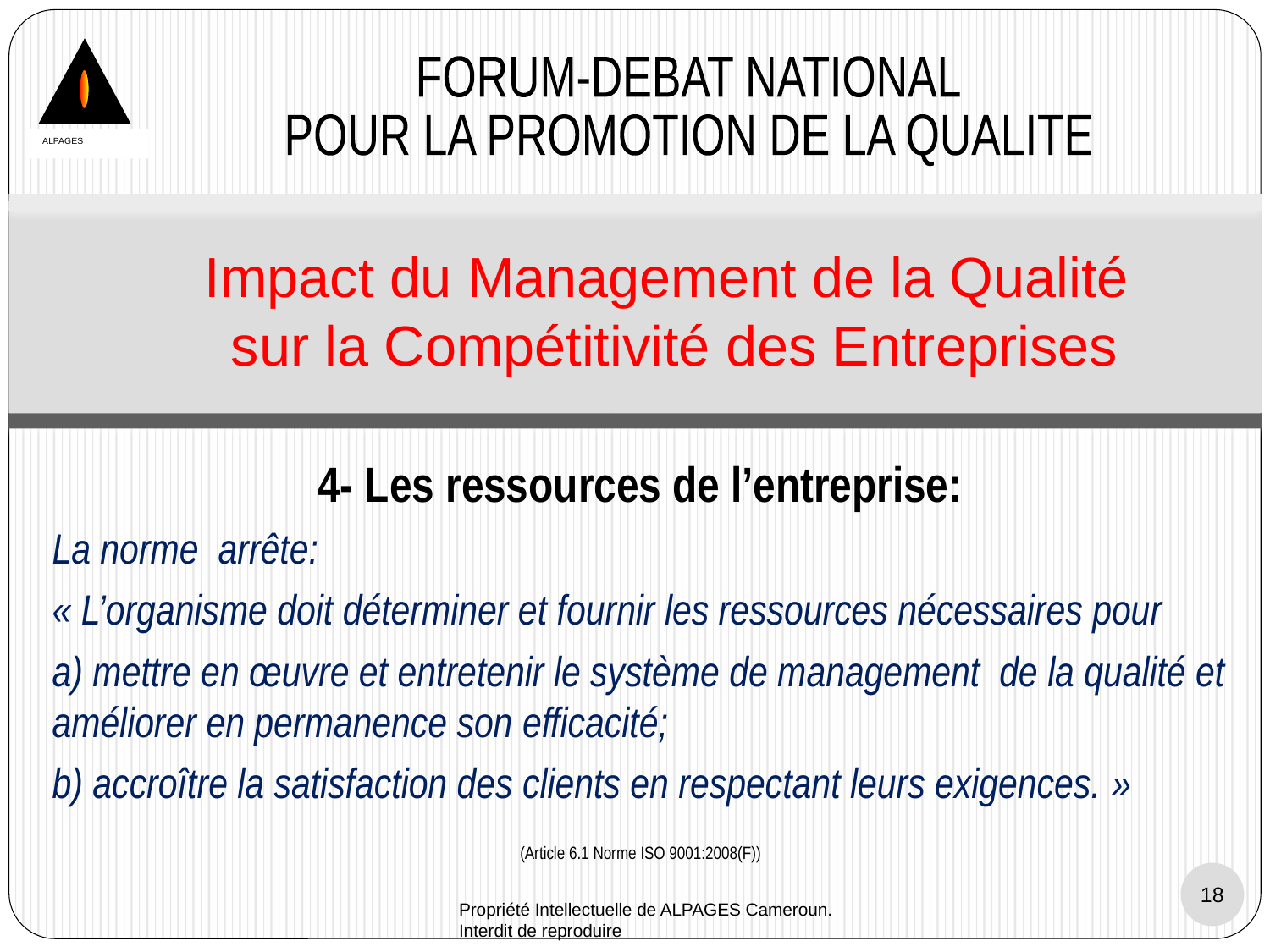

FORUM-DEBAT NATIONAL
POUR LA PROMOTION DE LA QUALITE

ALPAGES
# Impact du Management de la Qualité sur la Compétitivité des Entreprises
4- Les ressources de l’entreprise:
La norme  arrête:
« L’organisme doit déterminer et fournir les ressources nécessaires pour
a) mettre en œuvre et entretenir le système de management  de la qualité et améliorer en permanence son efficacité;
b) accroître la satisfaction des clients en respectant leurs exigences. »
 (Article 6.1 Norme ISO 9001:2008(F))
18
Propriété Intellectuelle de ALPAGES Cameroun. Interdit de reproduire